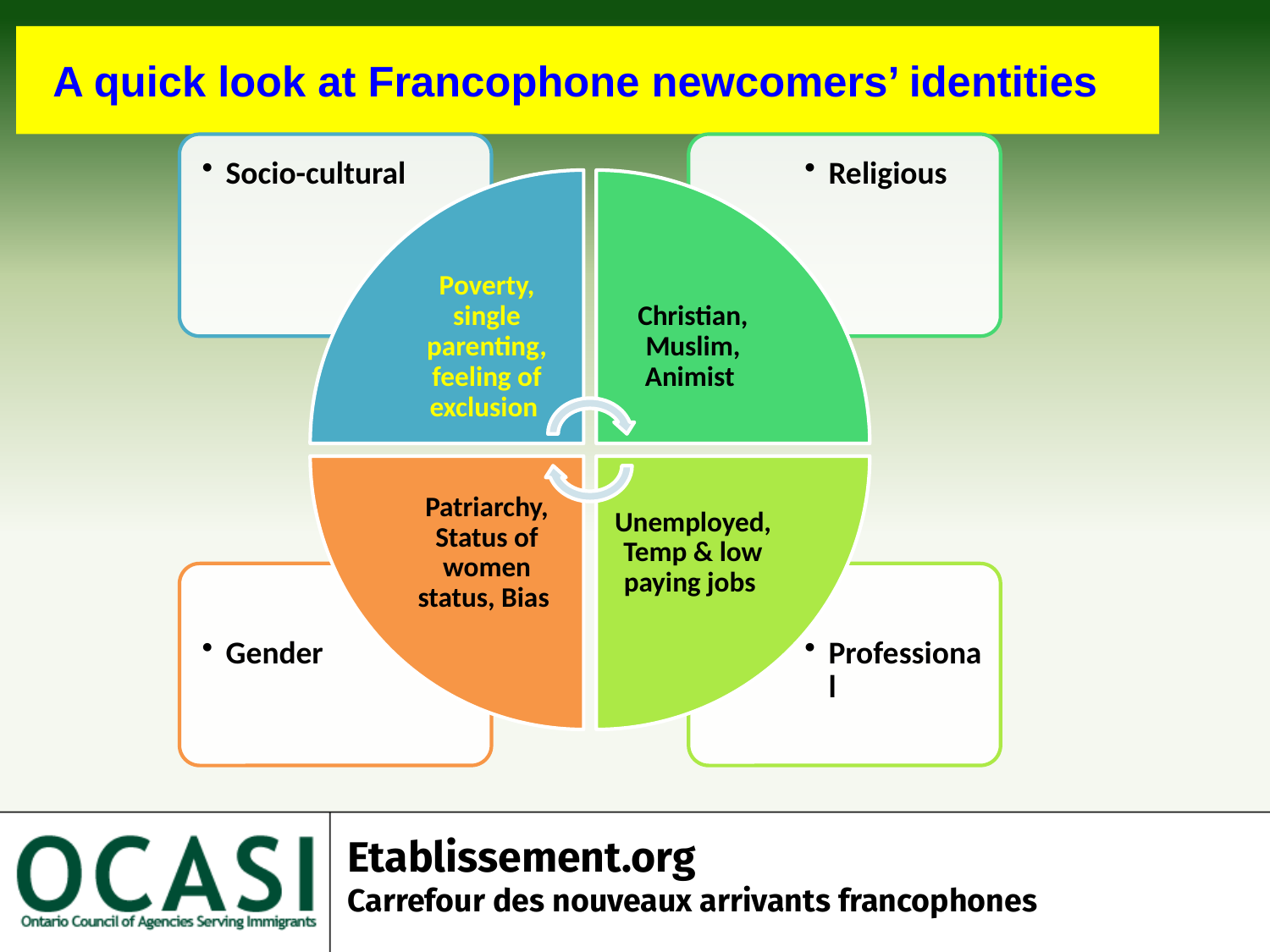

A quick look at Francophone newcomers’ identities

Professional
Gender
Religious
Socio-cultural
Poverty, single parenting, feeling of exclusion
Christian, Muslim, Animist
Unemployed, Temp & low paying jobs
Patriarchy, Status of women status, Bias
Etablissement.org
Carrefour des nouveaux arrivants francophones